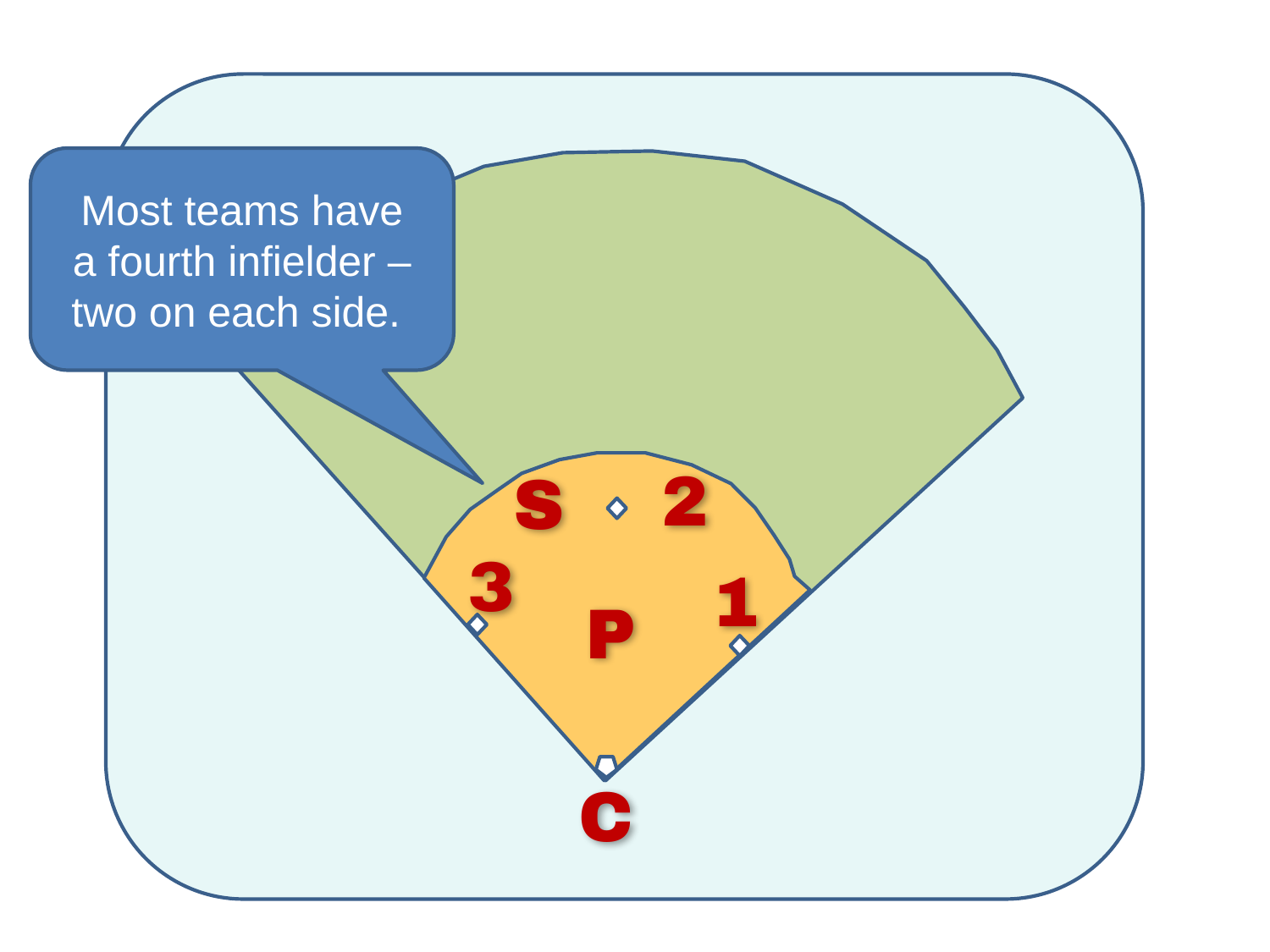

Most teams have
a fourth infielder –
two on each side.

2
S

3
1
P

C